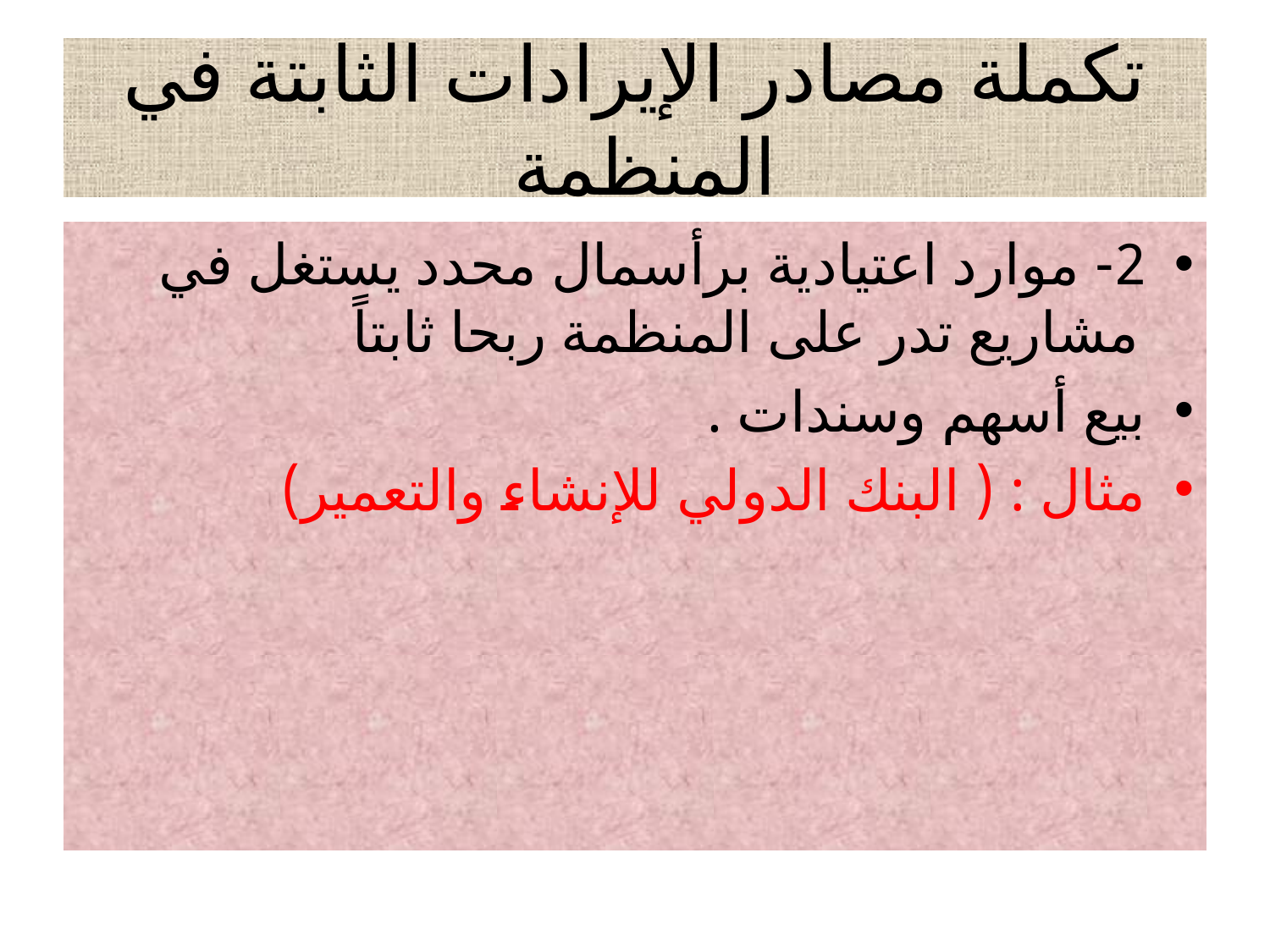

# تكملة مصادر الإيرادات الثابتة في المنظمة
2- موارد اعتيادية برأسمال محدد يستغل في مشاريع تدر على المنظمة ربحا ثابتاً
بيع أسهم وسندات .
مثال : ( البنك الدولي للإنشاء والتعمير)